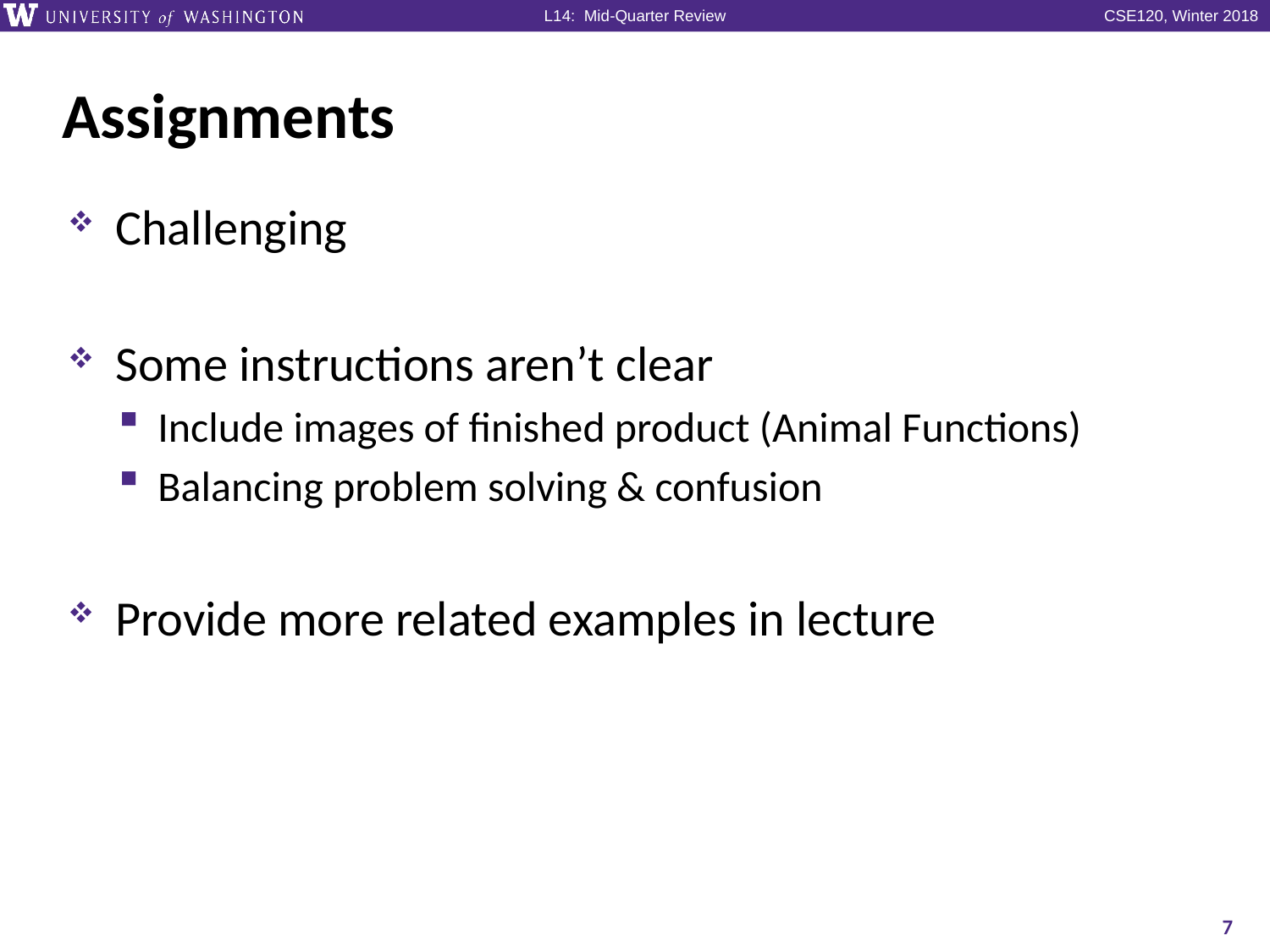

# Assignments
Challenging

Some instructions aren’t clear
Include images of finished product (Animal Functions)
Balancing problem solving & confusion

Provide more related examples in lecture

7